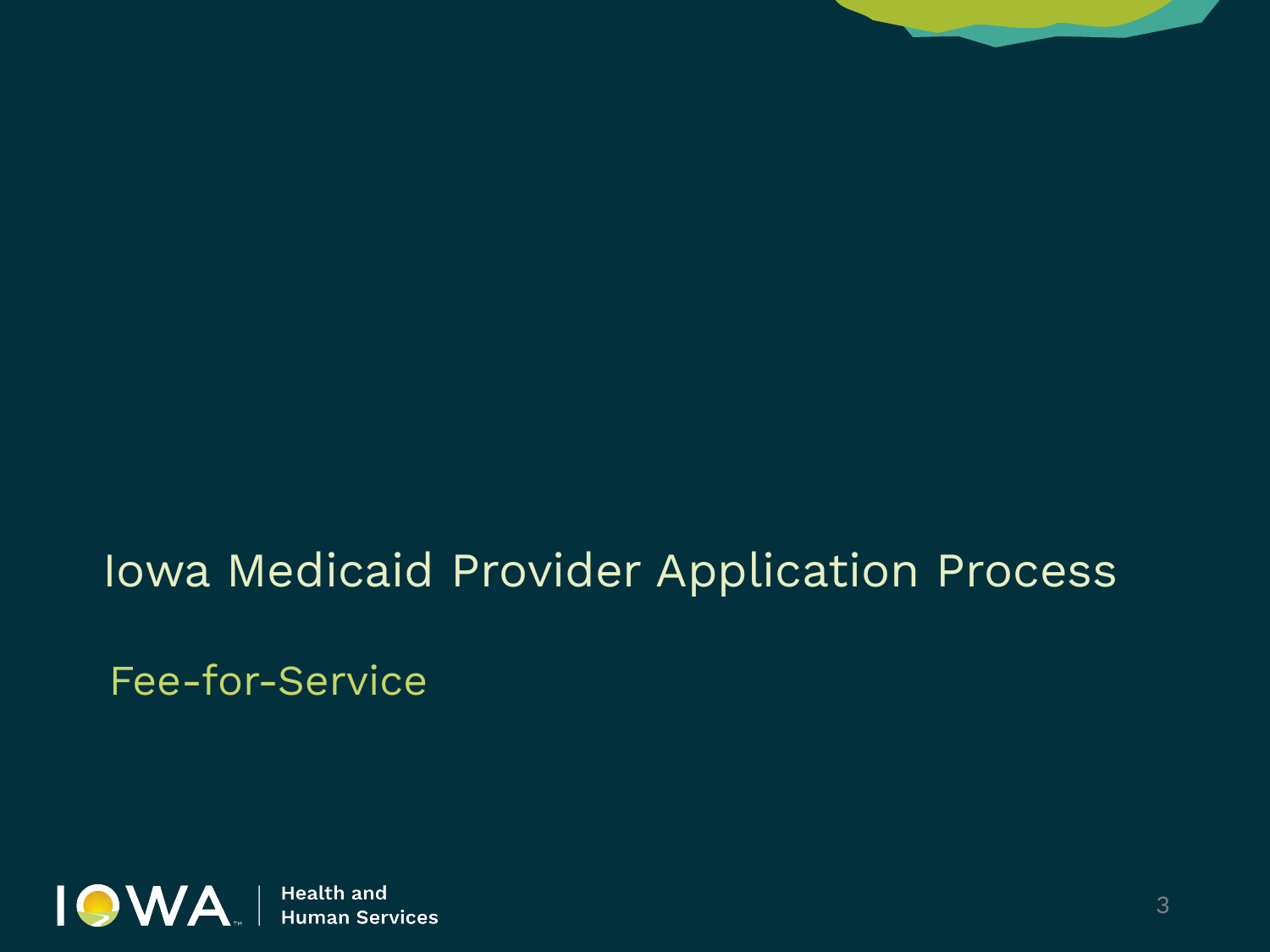

# Iowa Medicaid Provider Application Process
Fee-for-Service
3